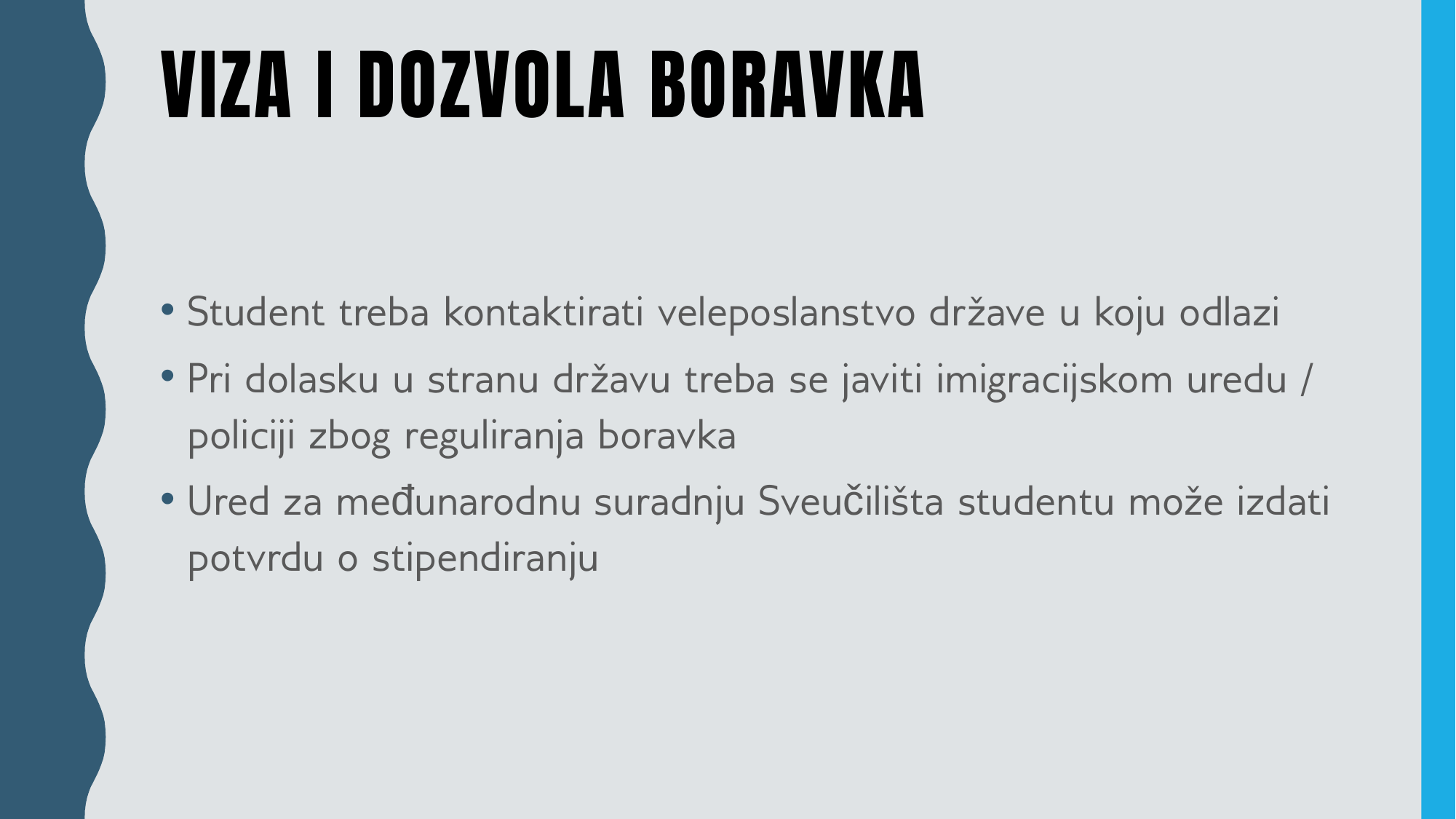

# Viza i dozvola boravka
Student treba kontaktirati veleposlanstvo države u koju odlazi
Pri dolasku u stranu državu treba se javiti imigracijskom uredu / policiji zbog reguliranja boravka
Ured za međunarodnu suradnju Sveučilišta studentu može izdati potvrdu o stipendiranju